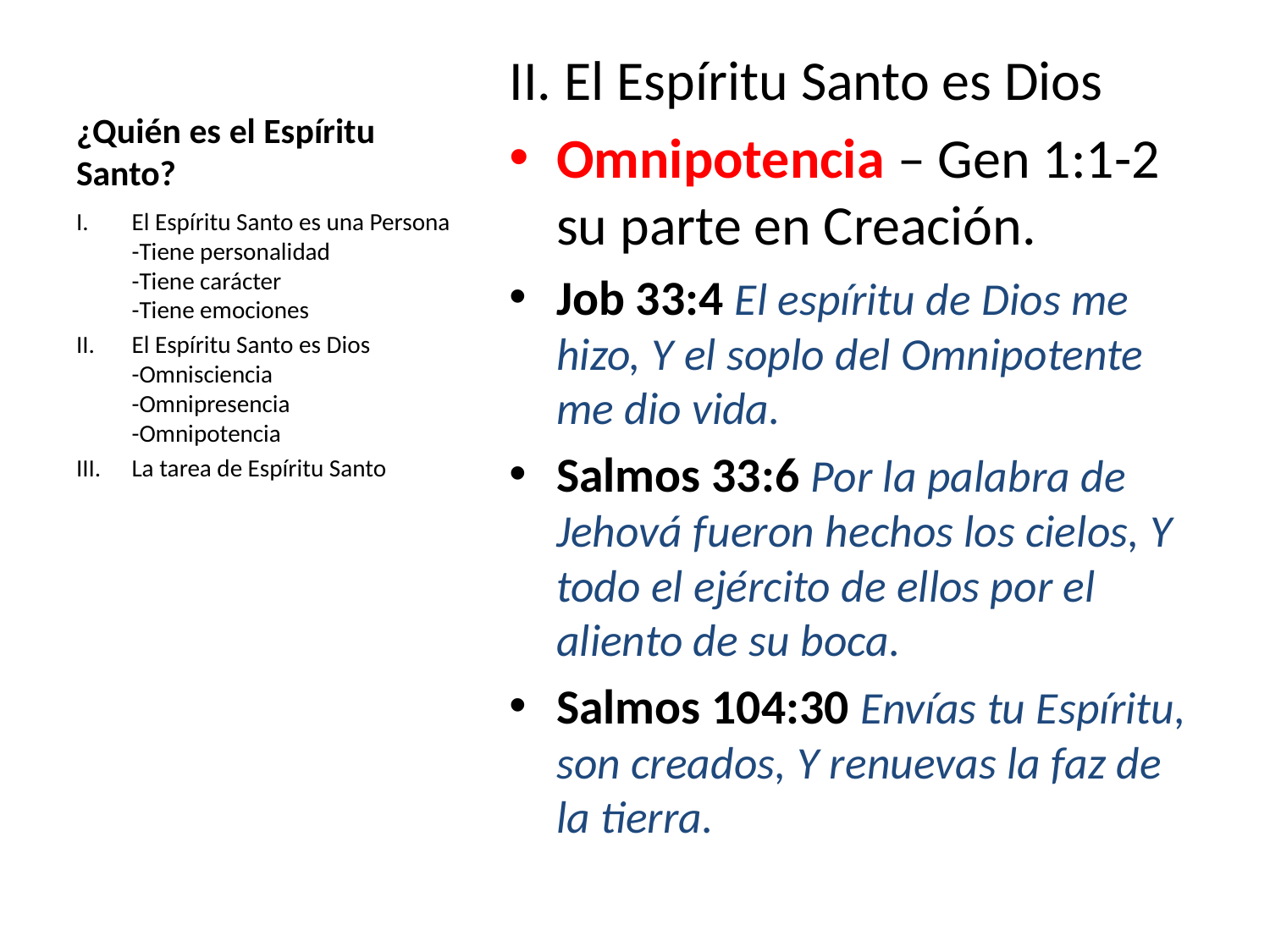

# ¿Quién es el Espíritu Santo?
II. El Espíritu Santo es Dios
Omnipotencia – Gen 1:1-2 su parte en Creación.
Job 33:4 El espíritu de Dios me hizo, Y el soplo del Omnipotente me dio vida.
Salmos 33:6 Por la palabra de Jehová fueron hechos los cielos, Y todo el ejército de ellos por el aliento de su boca.
Salmos 104:30 Envías tu Espíritu, son creados, Y renuevas la faz de la tierra.
El Espíritu Santo es una Persona
-Tiene personalidad
-Tiene carácter
-Tiene emociones
El Espíritu Santo es Dios
-Omnisciencia
-Omnipresencia
-Omnipotencia
La tarea de Espíritu Santo